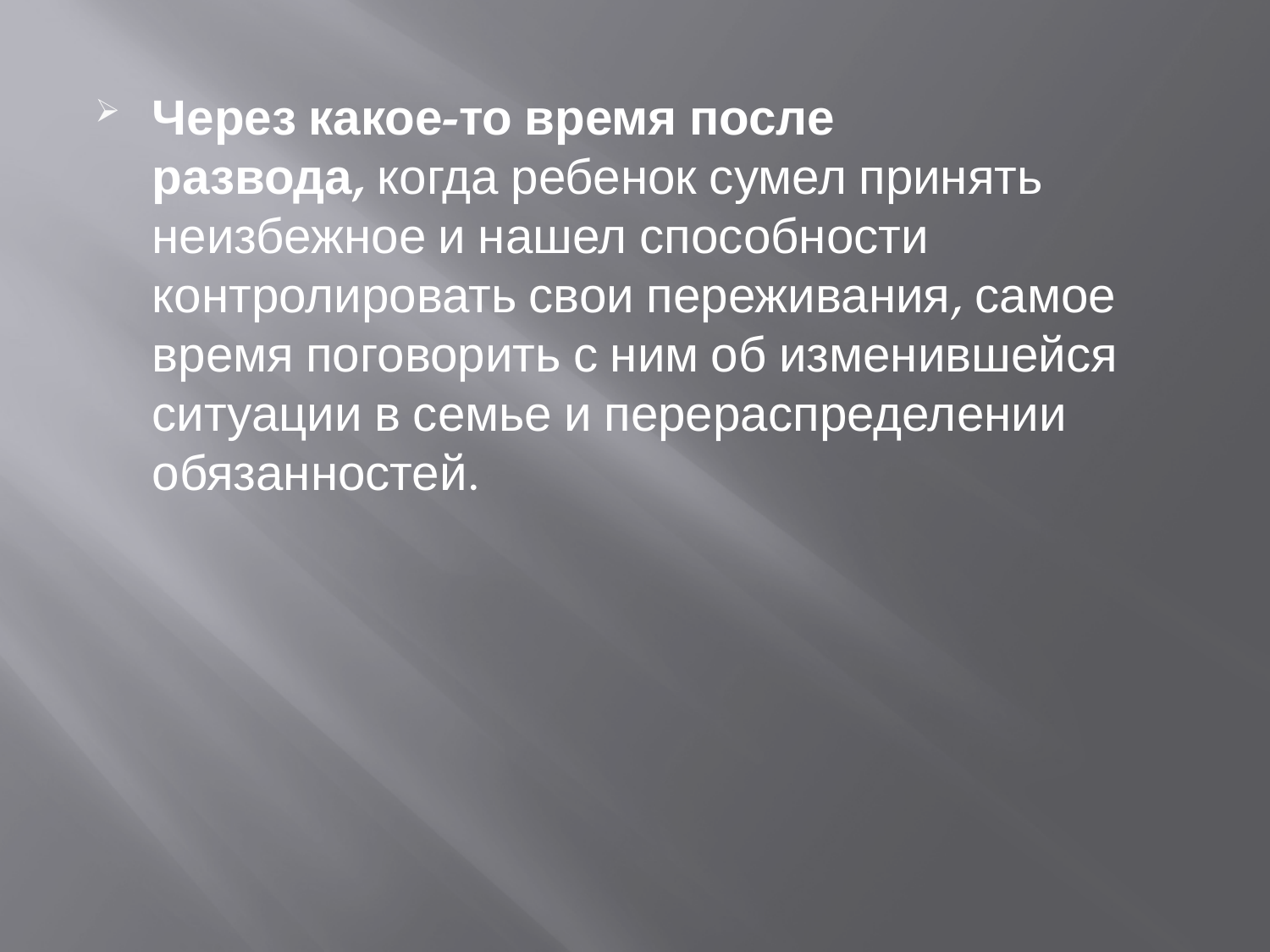

Через какое-то время после развода, когда ребенок сумел принять неизбежное и нашел способности контролировать свои переживания, самое время поговорить с ним об изменившейся ситуации в семье и перераспределении обязанностей.